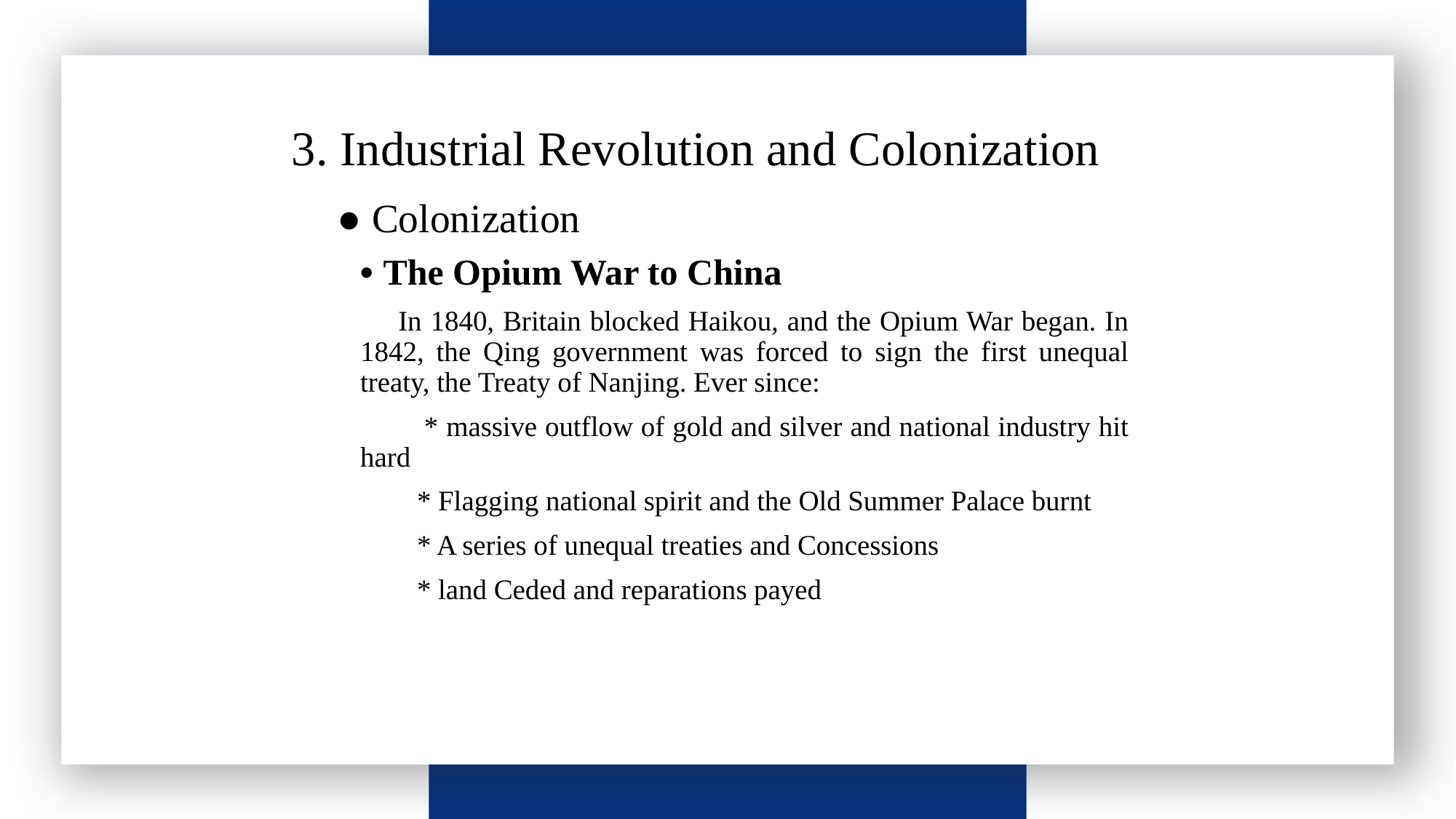

3. Industrial Revolution and Colonization
● Colonization
• The Opium War to China
     In 1840, Britain blocked Haikou, and the Opium War began. In 1842, the Qing government was forced to sign the first unequal treaty, the Treaty of Nanjing. Ever since:
        * massive outflow of gold and silver and national industry hit hard
        * Flagging national spirit and the Old Summer Palace burnt
        * A series of unequal treaties and Concessions
        * land Ceded and reparations payed